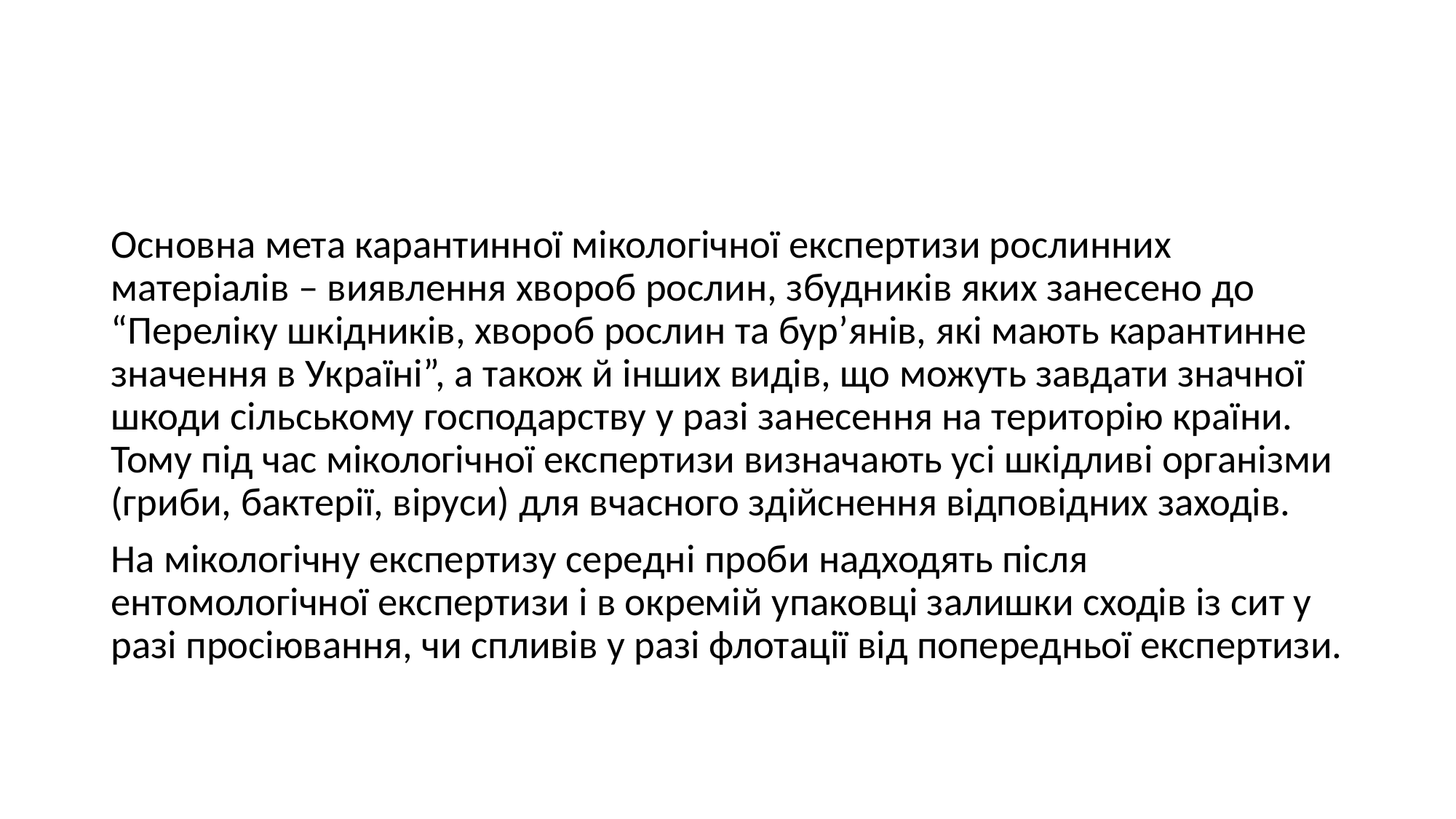

#
Основна мета карантинної мікологічної експертизи рослинних матеріалів – виявлення хвороб рослин, збудників яких занесено до “Переліку шкідників, хвороб рослин та бур’янів, які мають карантинне значення в Україні”, а також й інших видів, що можуть завдати значної шкоди сільському господарству у разі занесення на територію країни. Тому під час мікологічної експертизи визначають усі шкідливі організми (гриби, бактерії, віруси) для вчасного здійснення відповідних заходів.
На мікологічну експертизу середні проби надходять після ентомологічної експертизи і в окремій упаковці залишки сходів із сит у разі просіювання, чи спливів у разі флотації від попередньої експертизи.